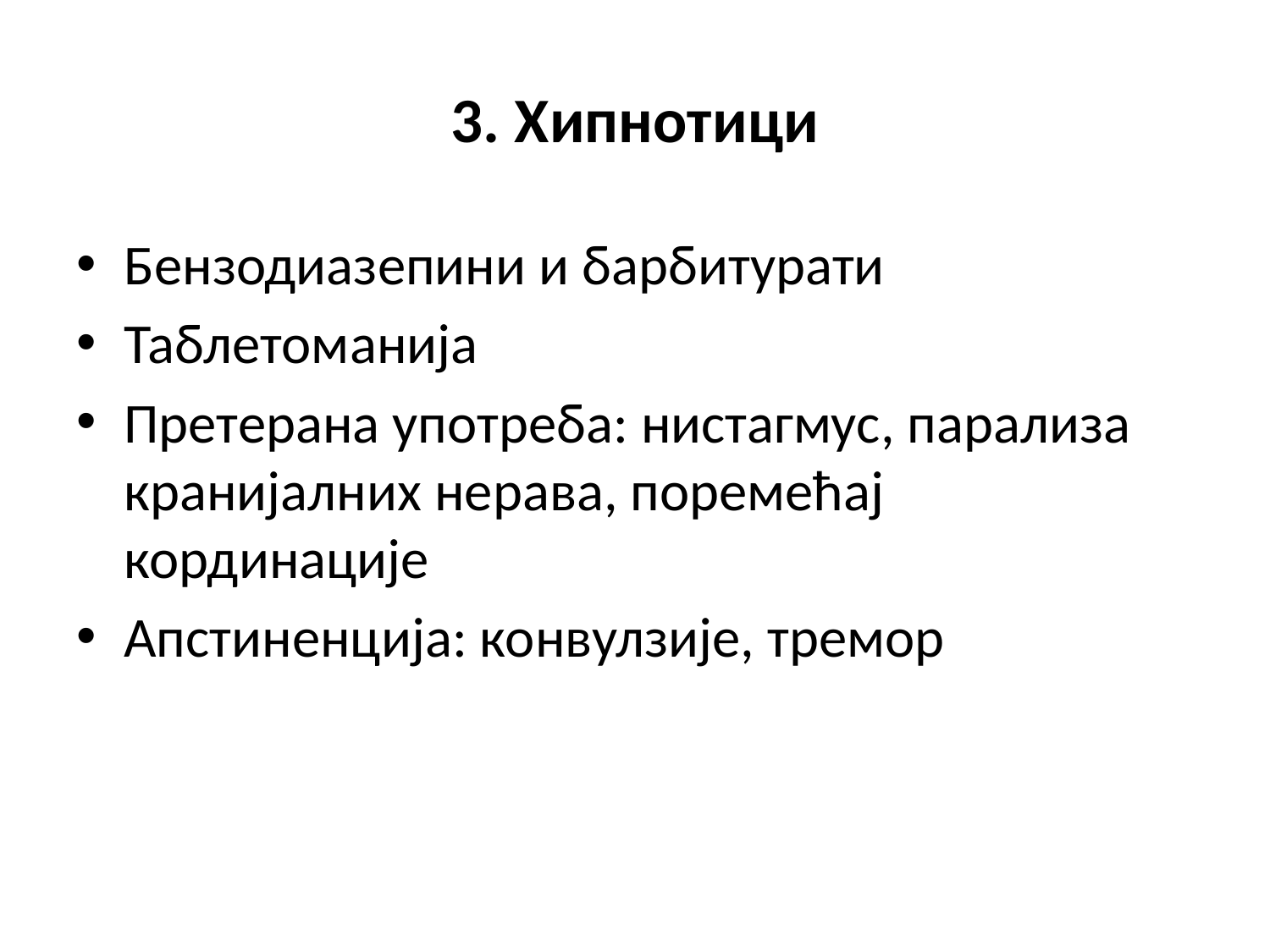

# 3. Хипнотици
Бензодиазепини и барбитурати
Таблетоманија
Претерана употреба: нистагмус, парализа кранијалних нерава, поремећај кординације
Апстиненција: конвулзије, тремор